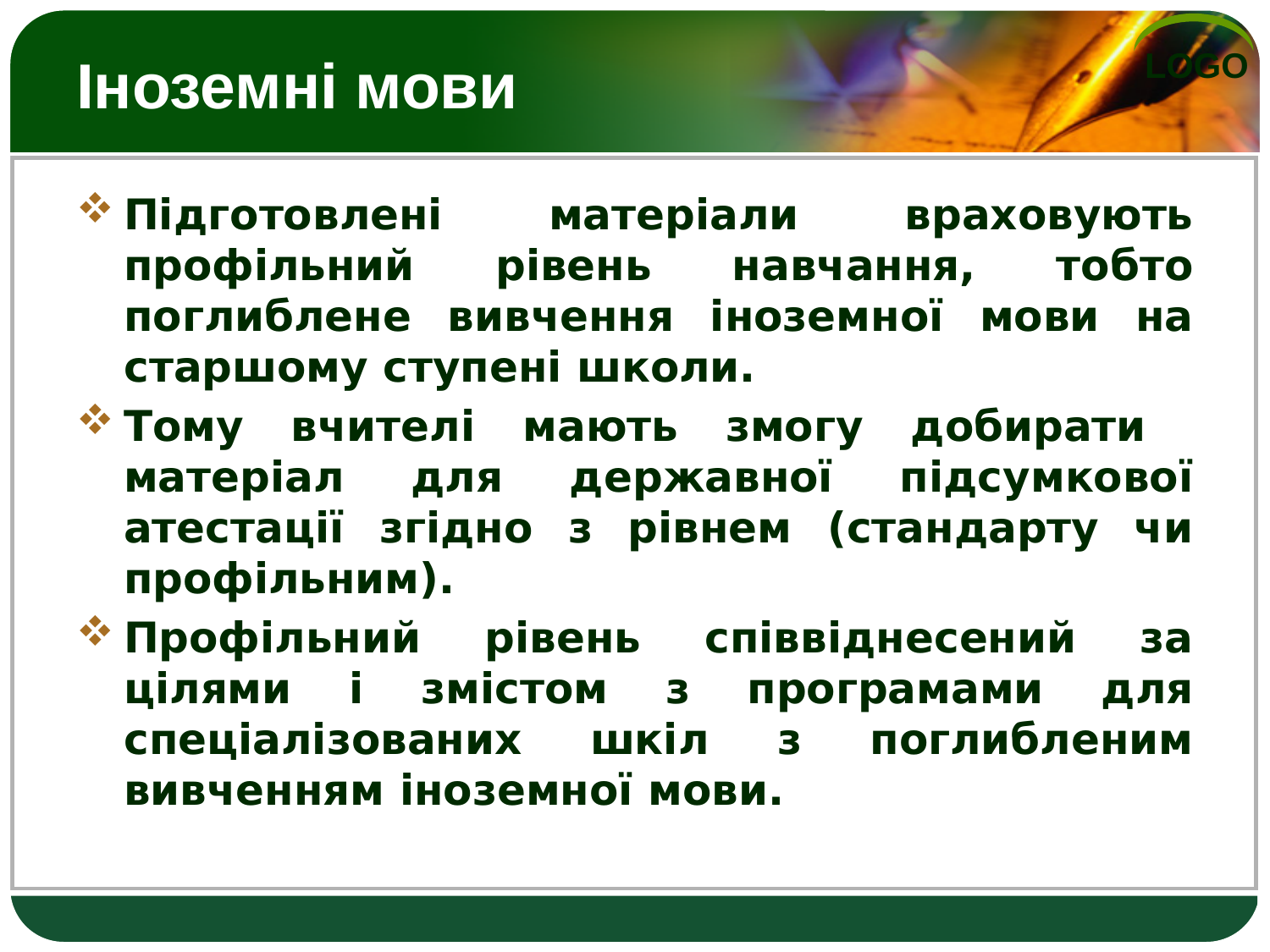

# Іноземні мови
Підготовлені матеріали враховують профільний рівень навчання, тобто поглиблене вивчення іноземної мови на старшому ступені школи.
Тому вчителі мають змогу добирати  матеріал для державної підсумкової атестації згідно з рівнем (стандарту чи профільним).
Профільний рівень співвіднесений за цілями і змістом з програмами для спеціалізованих шкіл з поглибленим вивченням іноземної мови.